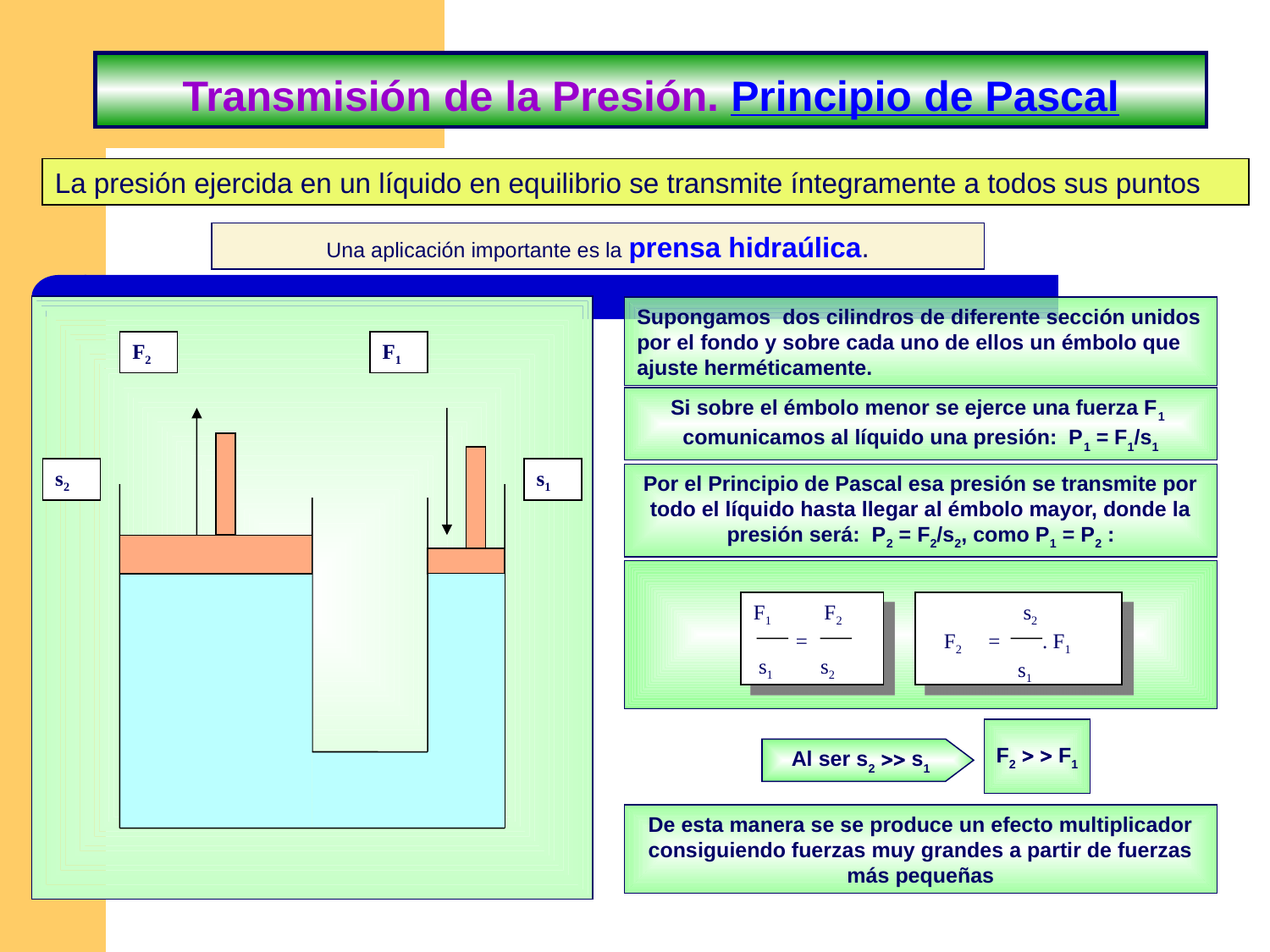

# Transmisión de la Presión. Principio de Pascal
La presión ejercida en un líquido en equilibrio se transmite íntegramente a todos sus puntos
Una aplicación importante es la prensa hidraúlica.

F2
F1

s2
s1

Supongamos  dos cilindros de diferente sección unidos por el fondo y sobre cada uno de ellos un émbolo que ajuste herméticamente.
Si sobre el émbolo menor se ejerce una fuerza F1
comunicamos al líquido una presión:  P1 = F1/s1
Por el Principio de Pascal esa presión se transmite por todo el líquido hasta llegar al émbolo mayor, donde la presión será:  P2 = F2/s2, como P1 = P2 :

F1          F2
        =
 s1         s2

                  s2
   F2     =        . F1
                 s1

F2 > > F1
Al ser s2 >> s1
De esta manera se se produce un efecto multiplicador consiguiendo fuerzas muy grandes a partir de fuerzas más pequeñas